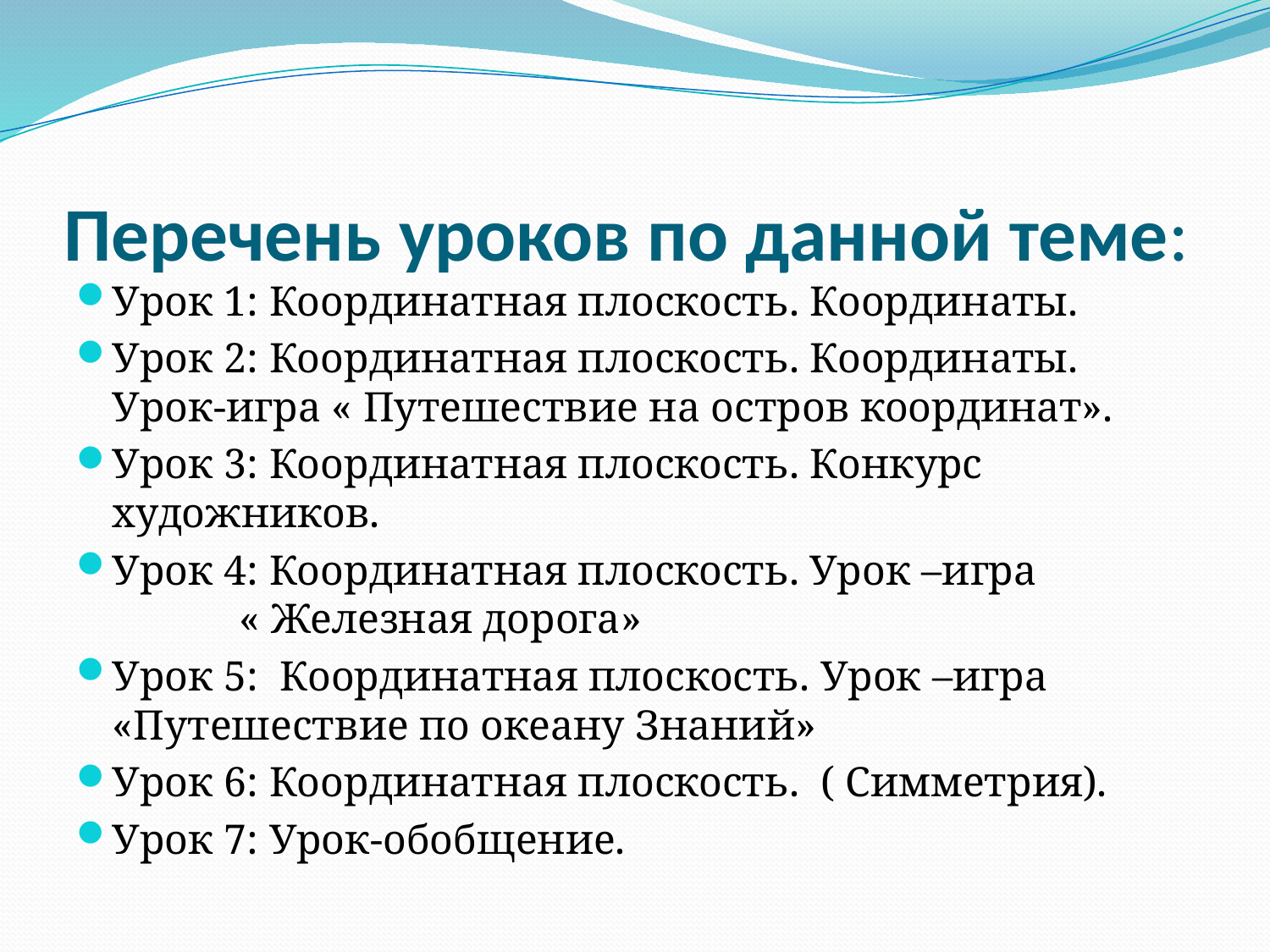

# Перечень уроков по данной теме:
Урок 1: Координатная плоскость. Координаты.
Урок 2: Координатная плоскость. Координаты. Урок-игра « Путешествие на остров координат».
Урок 3: Координатная плоскость. Конкурс художников.
Урок 4: Координатная плоскость. Урок –игра                           « Железная дорога»
Урок 5:  Координатная плоскость. Урок –игра «Путешествие по океану Знаний»
Урок 6: Координатная плоскость.  ( Симметрия).
Урок 7: Урок-обобщение.